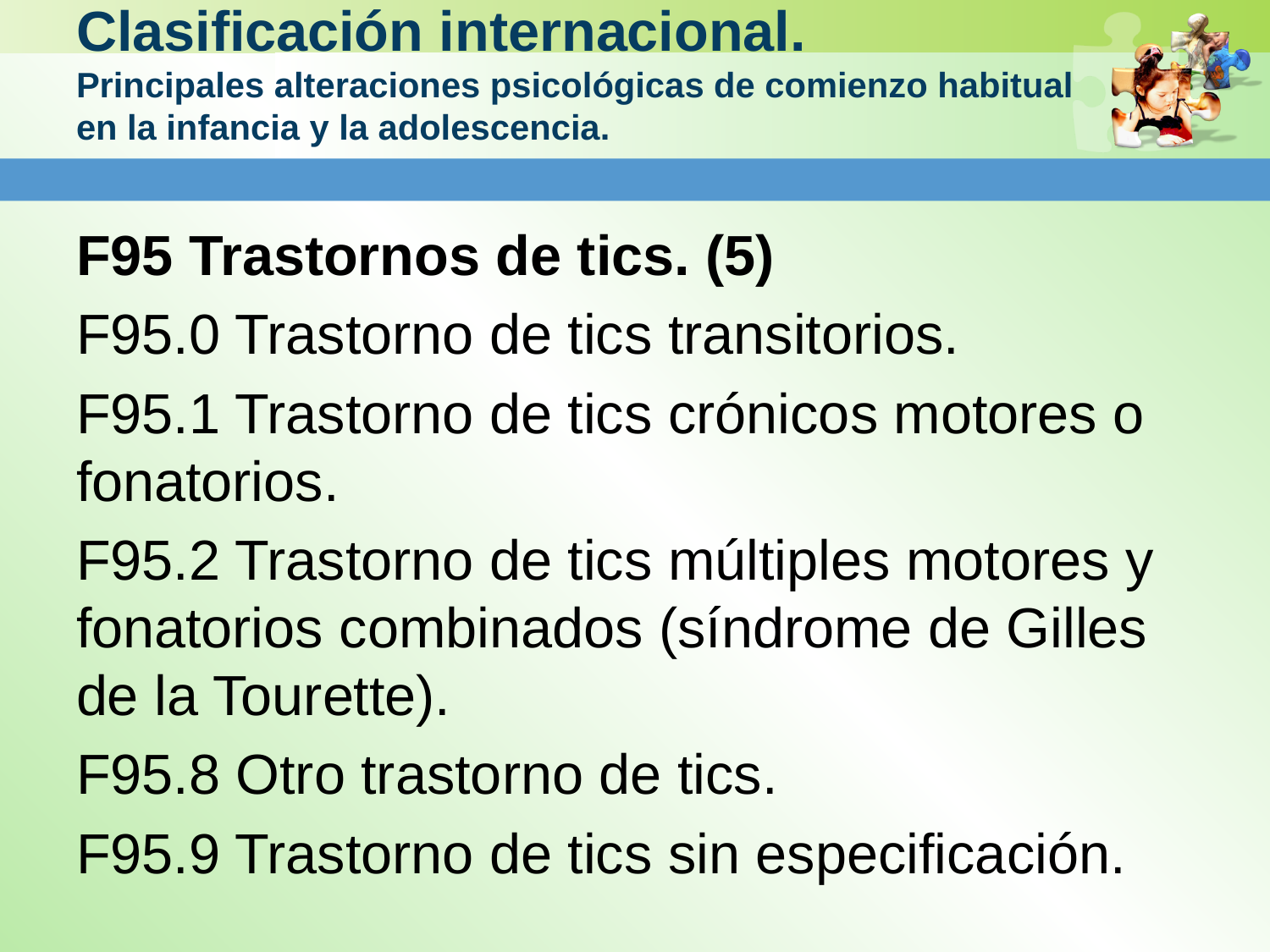

# Clasificación internacional. Principales alteraciones psicológicas de comienzo habitual en la infancia y la adolescencia.
F95 Trastornos de tics. (5)
F95.0 Trastorno de tics transitorios.
F95.1 Trastorno de tics crónicos motores o fonatorios.
F95.2 Trastorno de tics múltiples motores y fonatorios combinados (síndrome de Gilles de la Tourette).
F95.8 Otro trastorno de tics.
F95.9 Trastorno de tics sin especificación.